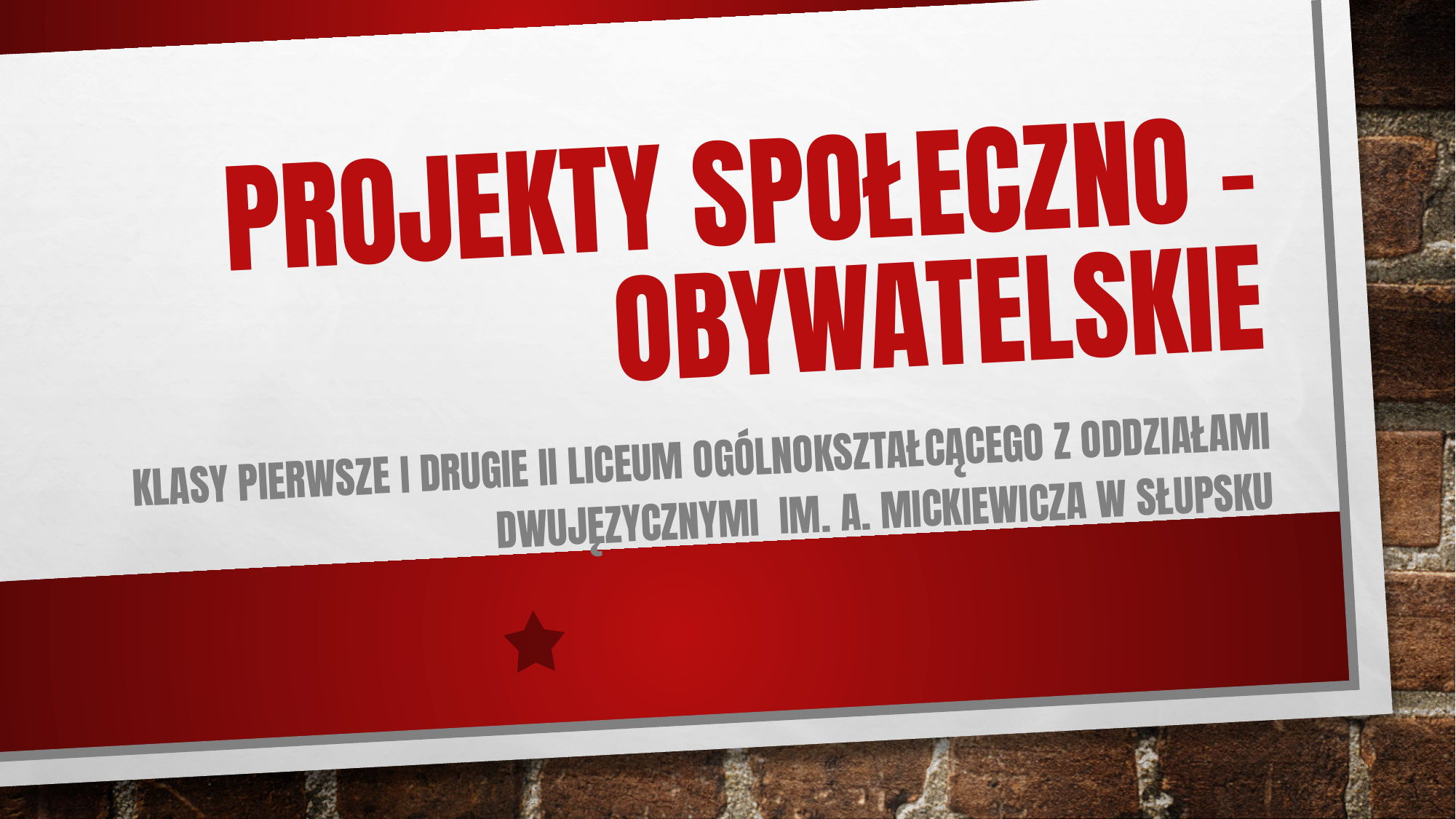

# Projekty społeczno - obywatelskie
Klasy pierwsze i drugie II Liceum ogólnokształcącego z oddziałami dwujęzycznymi  im. A. Mickiewicza w słupsku